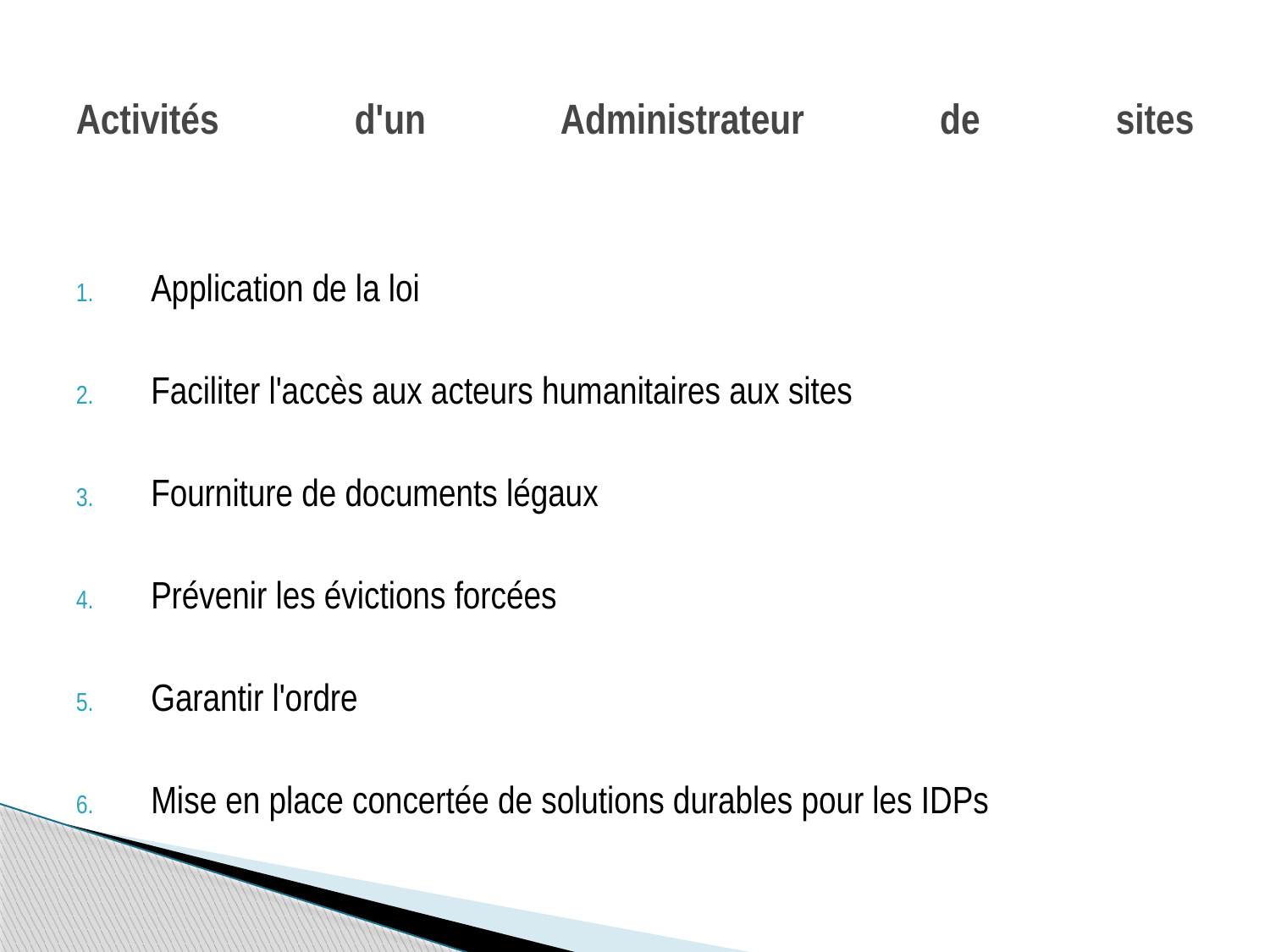

# Activités d'un Administrateur de sites

Application de la loi

Faciliter l'accès aux acteurs humanitaires aux sites

Fourniture de documents légaux

Prévenir les évictions forcées

Garantir l'ordre

Mise en place concertée de solutions durables pour les IDPs